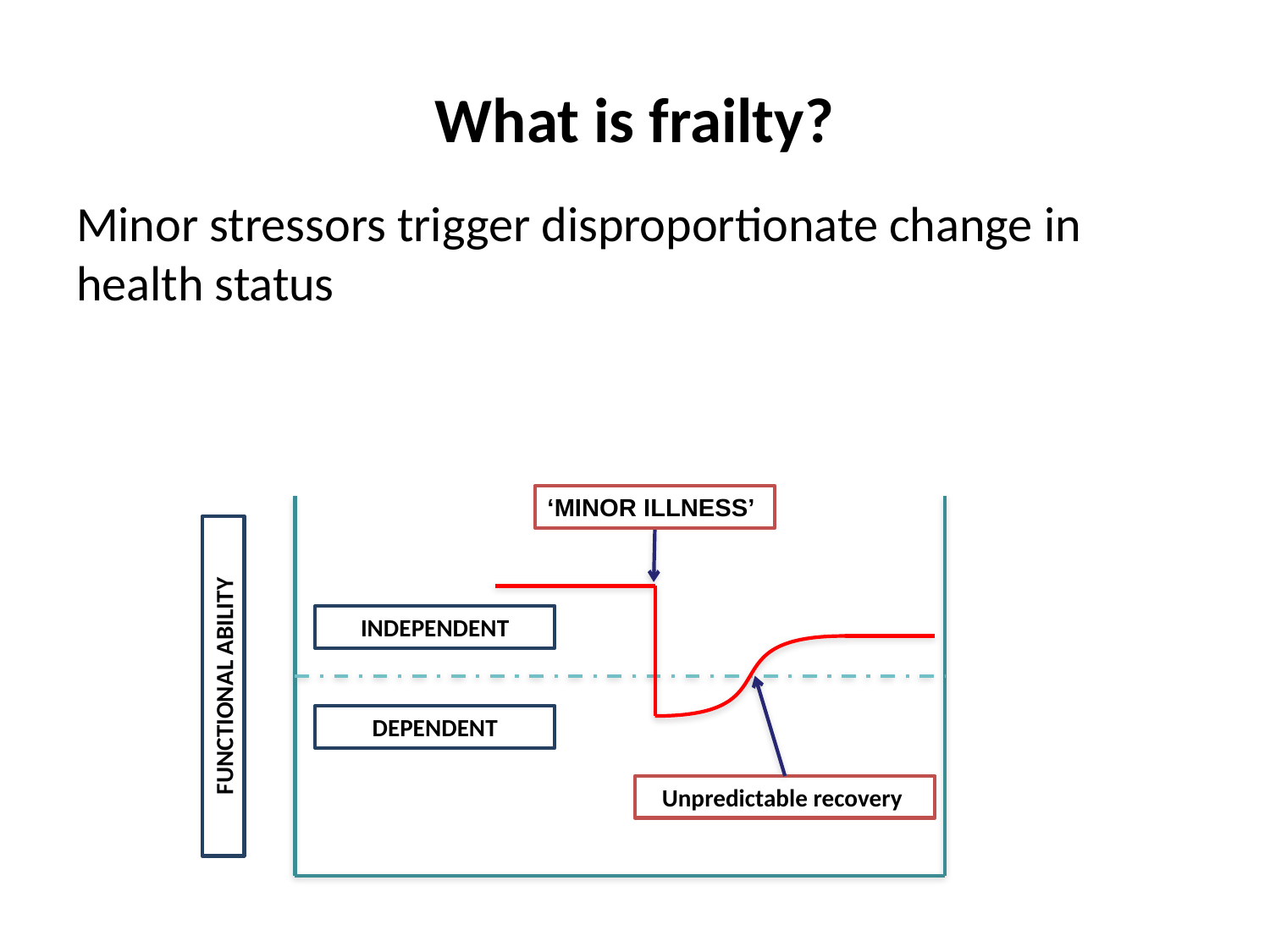

# What is frailty?
Minor stressors trigger disproportionate change in health status

‘MINOR ILLNESS’
INDEPENDENT
FUNCTIONAL ABILITY
DEPENDENT
Unpredictable recovery